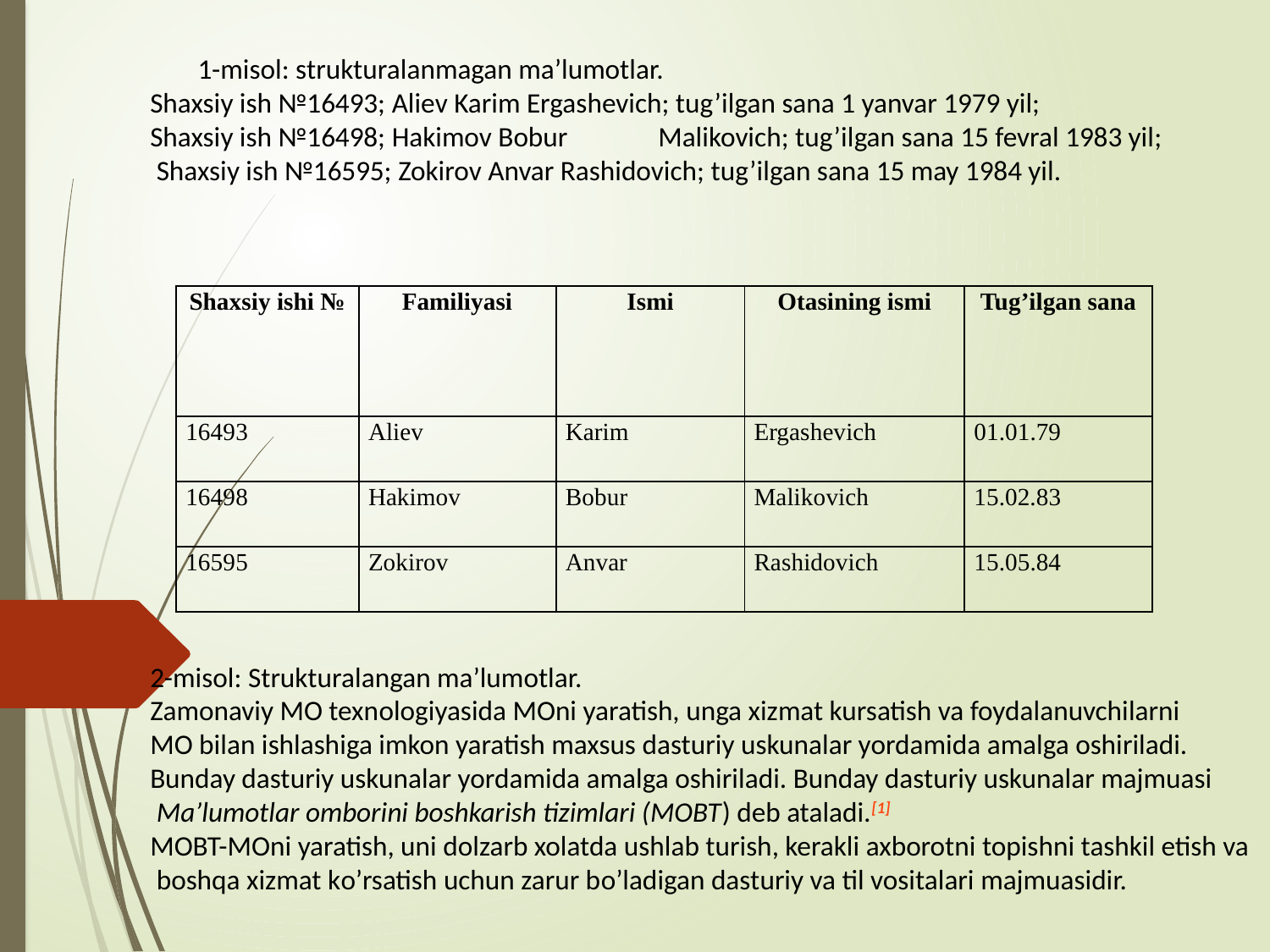

1-misol: strukturalanmagan ma’lumotlar.
Shaxsiy ish №16493; Aliev Karim Ergashevich; tug’ilgan sana 1 yanvar 1979 yil;
Shaxsiy ish №16498; Hakimov Bobur	Malikovich; tug’ilgan sana 15 fevral 1983 yil;
 Shaxsiy ish №16595; Zokirov Anvar Rashidovich; tug’ilgan sana 15 may 1984 yil.

2-misol: Strukturalangan ma’lumotlar.
Zamonaviy MO texnologiyasida MOni yaratish, unga xizmat kursatish va foydalanuvchilarni
MO bilan ishlashiga imkon yaratish maxsus dasturiy uskunalar yordamida amalga oshiriladi.
Bunday dasturiy uskunalar yordamida amalga oshiriladi. Bunday dasturiy uskunalar majmuasi
 Ma’lumotlar omborini boshkarish tizimlari (MOBT) deb ataladi.[1]
MOBT-MOni yaratish, uni dolzarb xolatda ushlab turish, kerakli axborotni topishni tashkil etish va
 boshqa xizmat ko’rsatish uchun zarur bo’ladigan dasturiy va til vositalari majmuasidir.

| Shaxsiy ishi № | Familiyasi | Ismi | Otasining ismi | Tug’ilgan sana |
| --- | --- | --- | --- | --- |
| 16493 | Aliev | Karim | Ergashevich | 01.01.79 |
| 16498 | Hakimov | Bobur | Malikovich | 15.02.83 |
| 16595 | Zokirov | Anvar | Rashidovich | 15.05.84 |